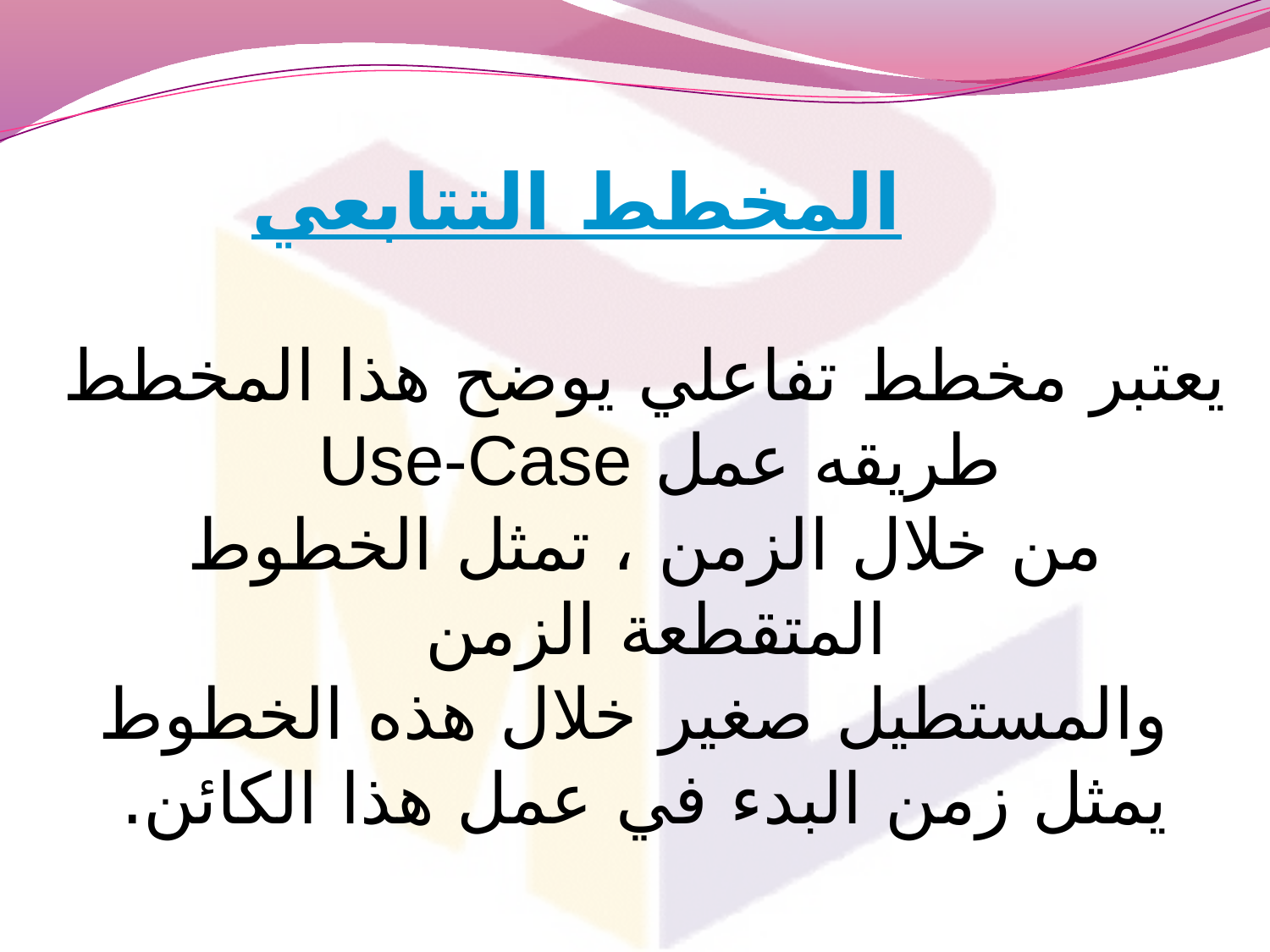

المخطط التتابعي

يعتبر مخطط تفاعلي يوضح هذا المخطط طريقه عمل Use-Case
من خلال الزمن ، تمثل الخطوط المتقطعة الزمن
 والمستطيل صغير خلال هذه الخطوط يمثل زمن البدء في عمل هذا الكائن.